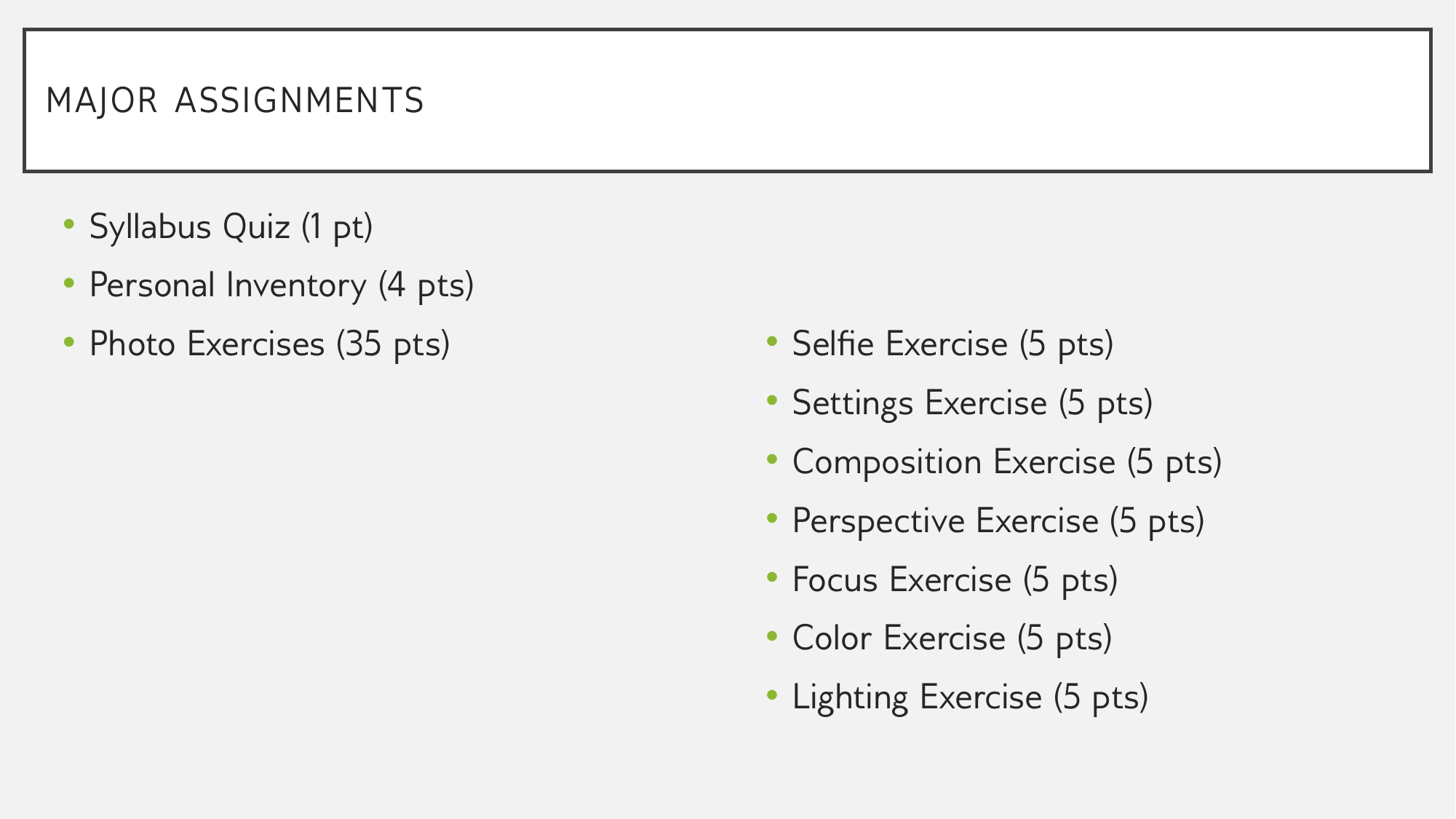

# Major Assignments

Selfie Exercise (5 pts)
Settings Exercise (5 pts)
Composition Exercise (5 pts)
Perspective Exercise (5 pts)
Focus Exercise (5 pts)
Color Exercise (5 pts)
Lighting Exercise (5 pts)

Syllabus Quiz (1 pt)
Personal Inventory (4 pts)
Photo Exercises (35 pts)